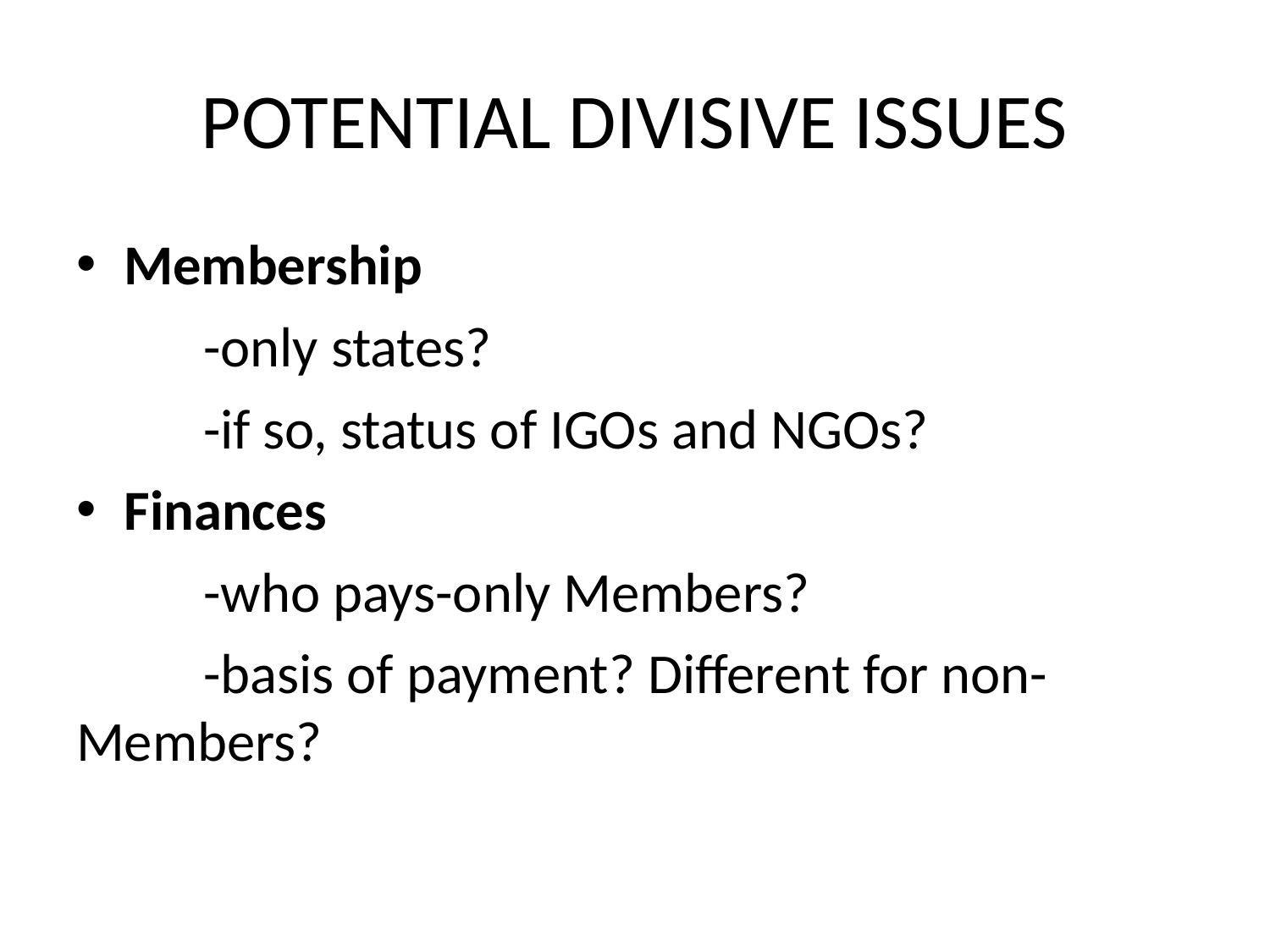

# POTENTIAL DIVISIVE ISSUES
Membership
	-only states?
	-if so, status of IGOs and NGOs?
Finances
	-who pays-only Members?
	-basis of payment? Different for non-	Members?